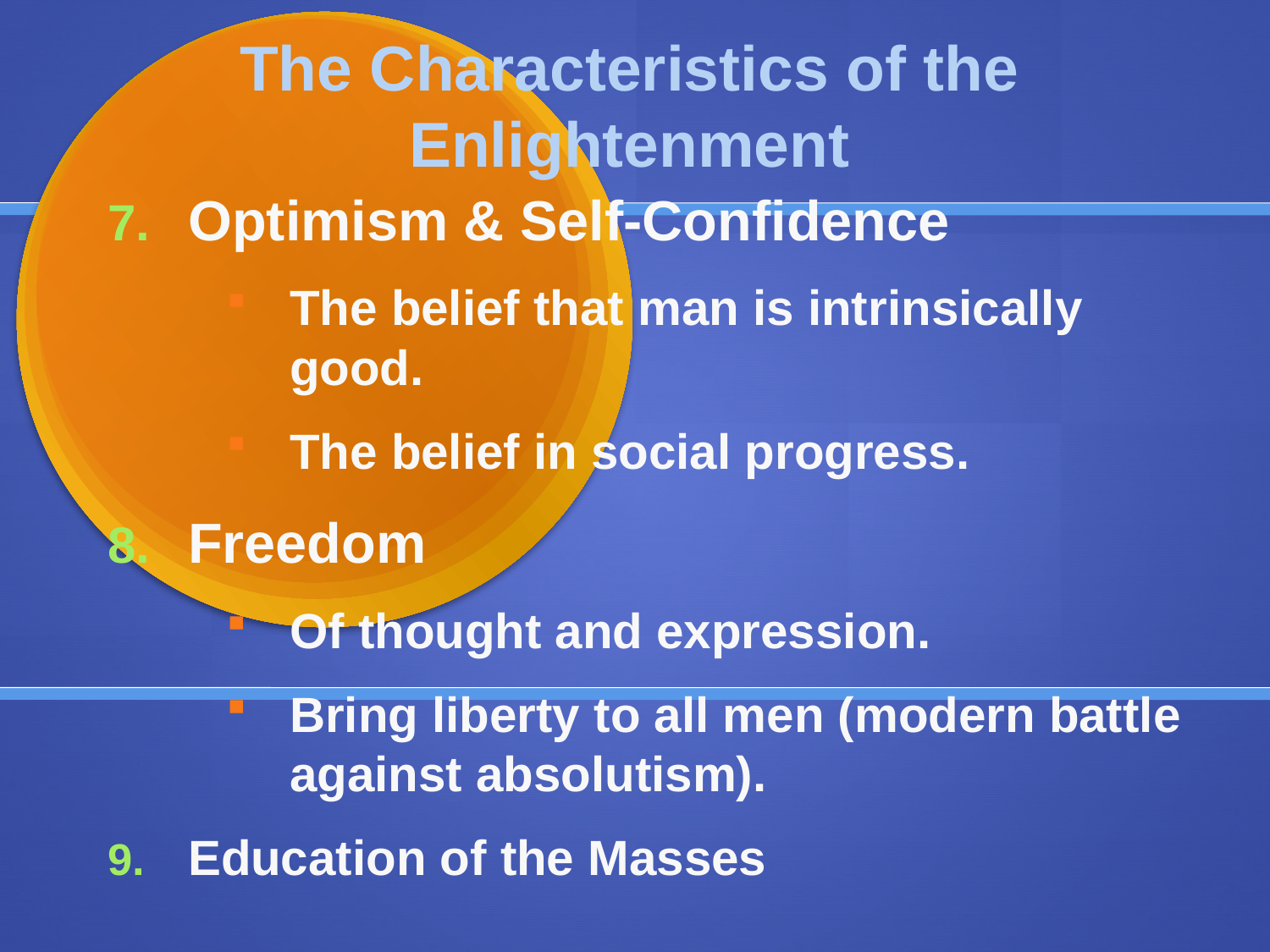

The Characteristics of the Enlightenment
Optimism & Self-Confidence
The belief that man is intrinsically good.
The belief in social progress.
Freedom
Of thought and expression.
Bring liberty to all men (modern battle against absolutism).
Education of the Masses